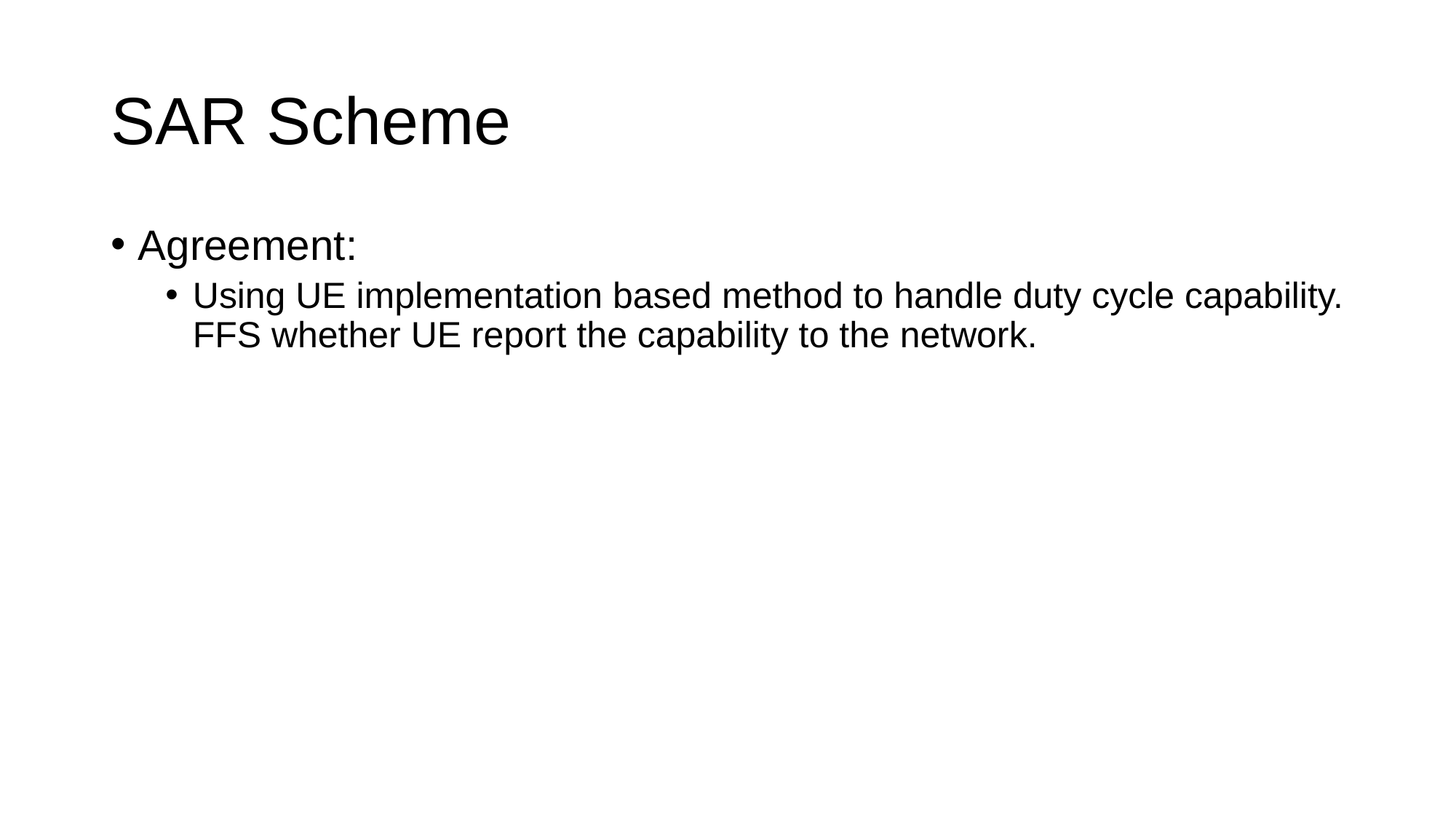

# SAR Scheme
Agreement:
Using UE implementation based method to handle duty cycle capability. FFS whether UE report the capability to the network.